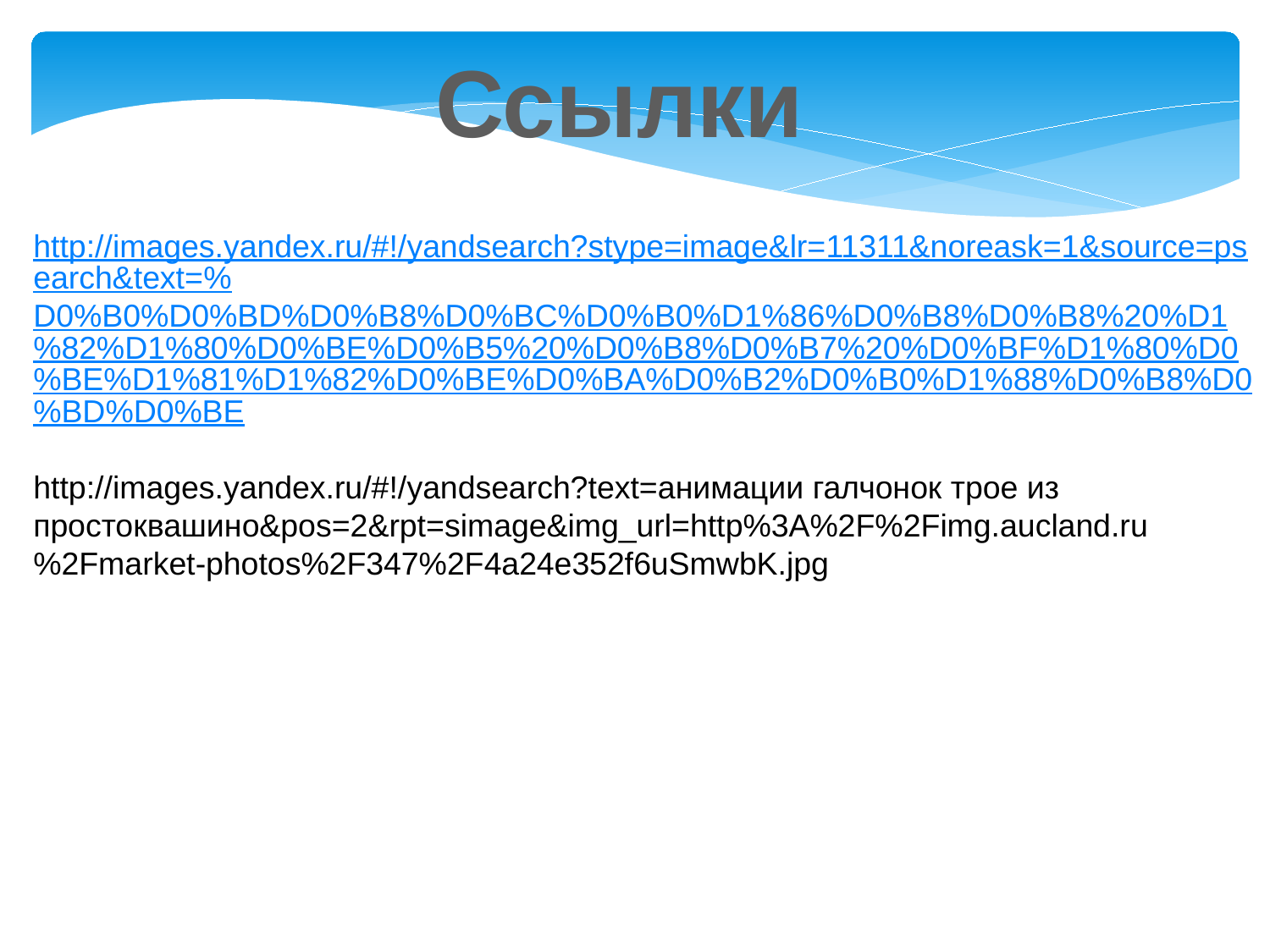

Ссылки
http://images.yandex.ru/#!/yandsearch?stype=image&lr=11311&noreask=1&source=psearch&text=%D0%B0%D0%BD%D0%B8%D0%BC%D0%B0%D1%86%D0%B8%D0%B8%20%D1%82%D1%80%D0%BE%D0%B5%20%D0%B8%D0%B7%20%D0%BF%D1%80%D0%BE%D1%81%D1%82%D0%BE%D0%BA%D0%B2%D0%B0%D1%88%D0%B8%D0%BD%D0%BE

http://images.yandex.ru/#!/yandsearch?text=анимации галчонок трое из простоквашино&pos=2&rpt=simage&img_url=http%3A%2F%2Fimg.aucland.ru%2Fmarket-photos%2F347%2F4a24e352f6uSmwbK.jpg